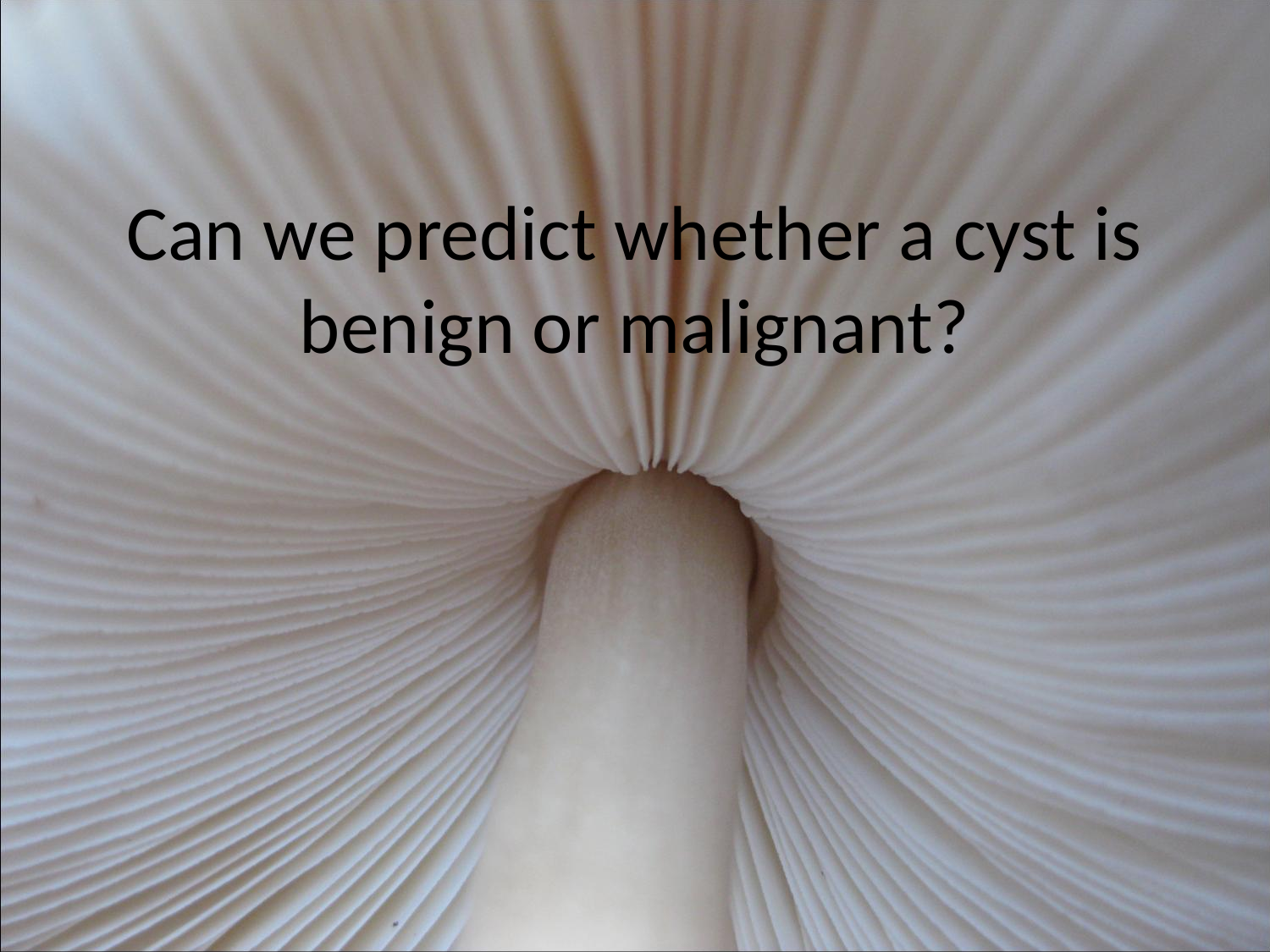

# Can we predict whether a cyst is benign or malignant?